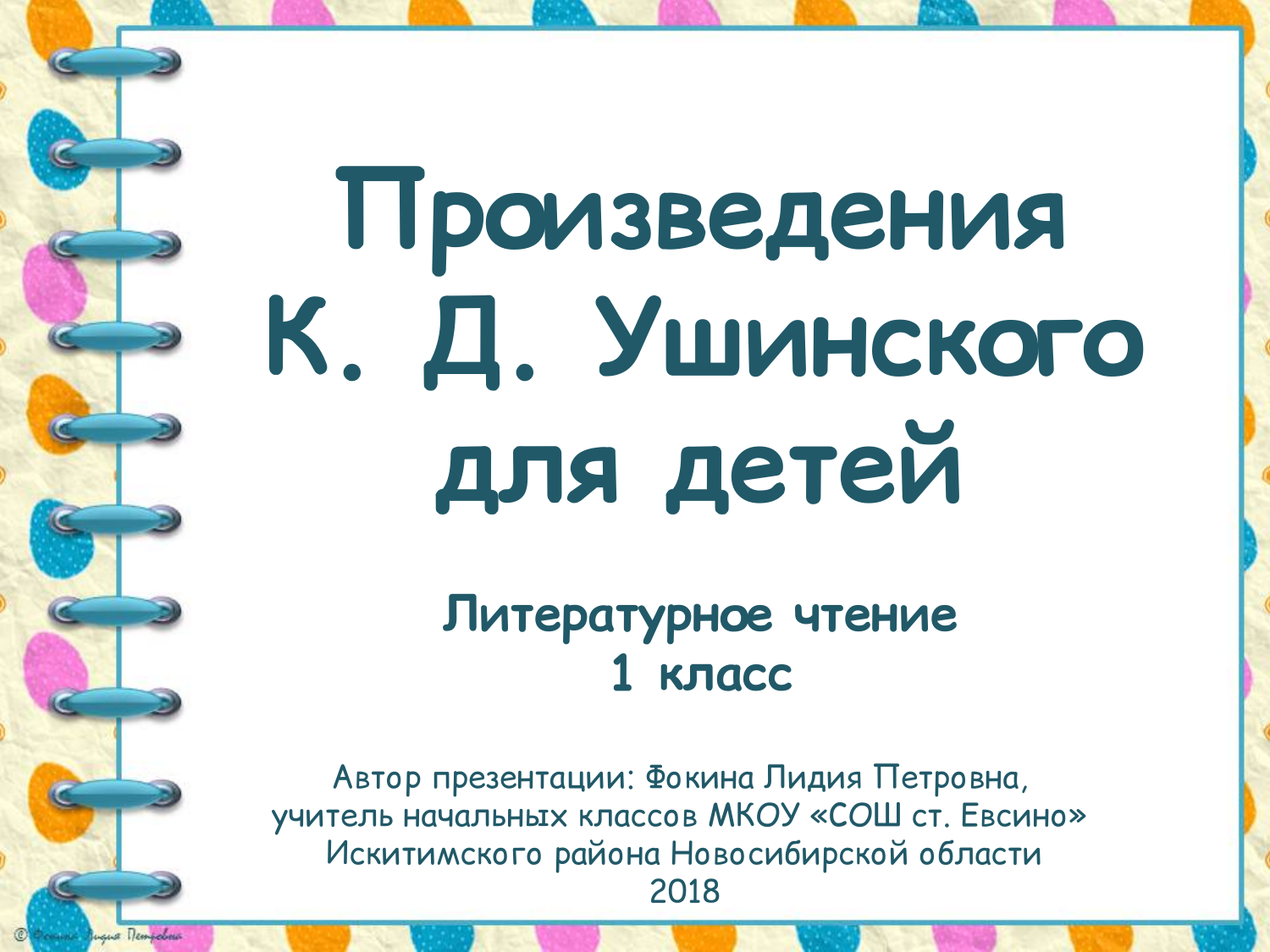

Произведения
К. Д. Ушинского
для детей

Литературное чтение
1 класс
Автор презентации: Фокина Лидия Петровна,
учитель начальных классов МКОУ «СОШ ст. Евсино»
Искитимского района Новосибирской области
2018